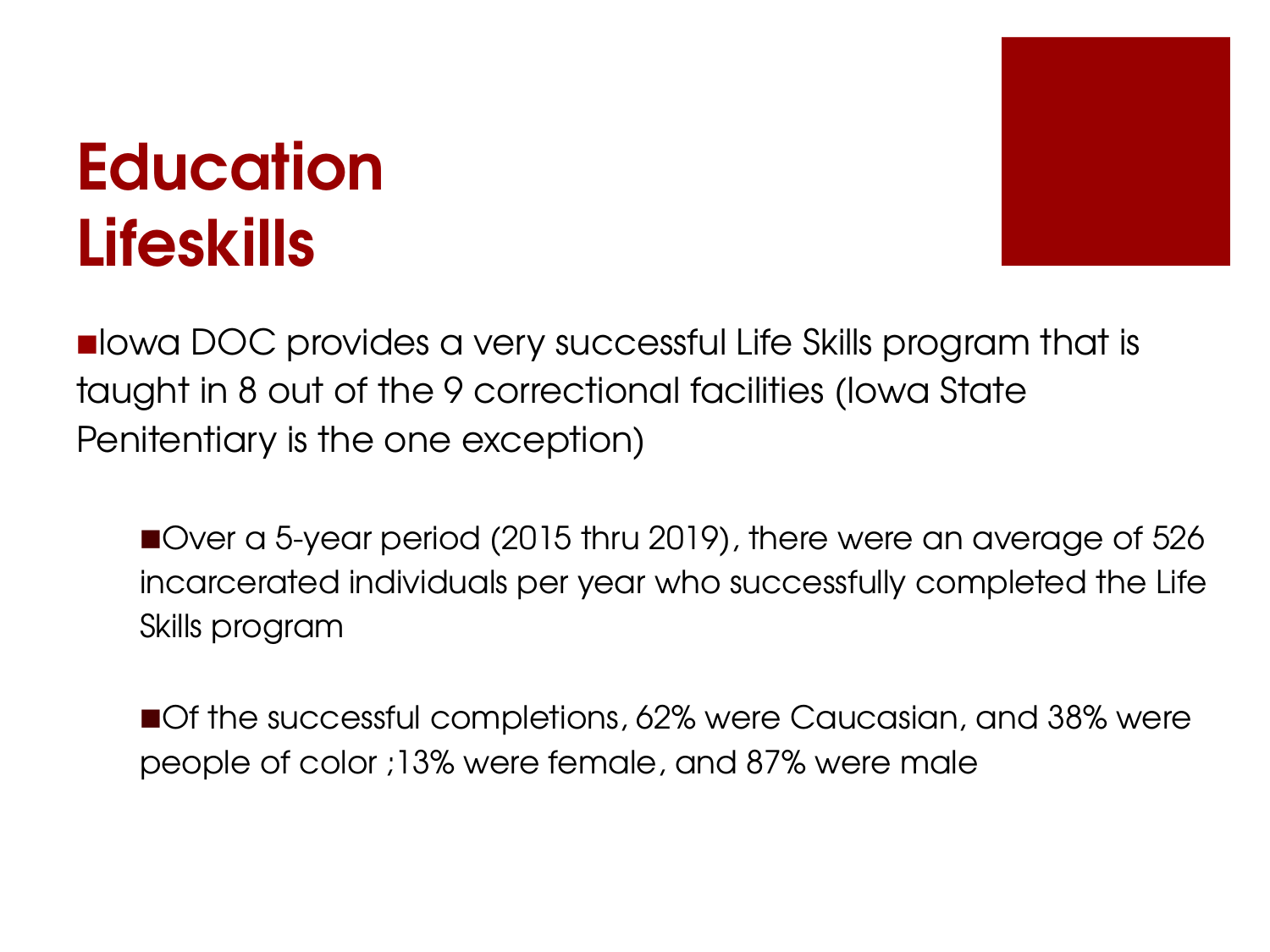

# Education
Lifeskills
◼Iowa DOC provides a very successful Life Skills program that is taught in 8 out of the 9 correctional facilities (Iowa State Penitentiary is the one exception)

◼Over a 5-year period (2015 thru 2019), there were an average of 526 incarcerated individuals per year who successfully completed the Life Skills program

◼Of the successful completions, 62% were Caucasian, and 38% were people of color ;13% were female, and 87% were male